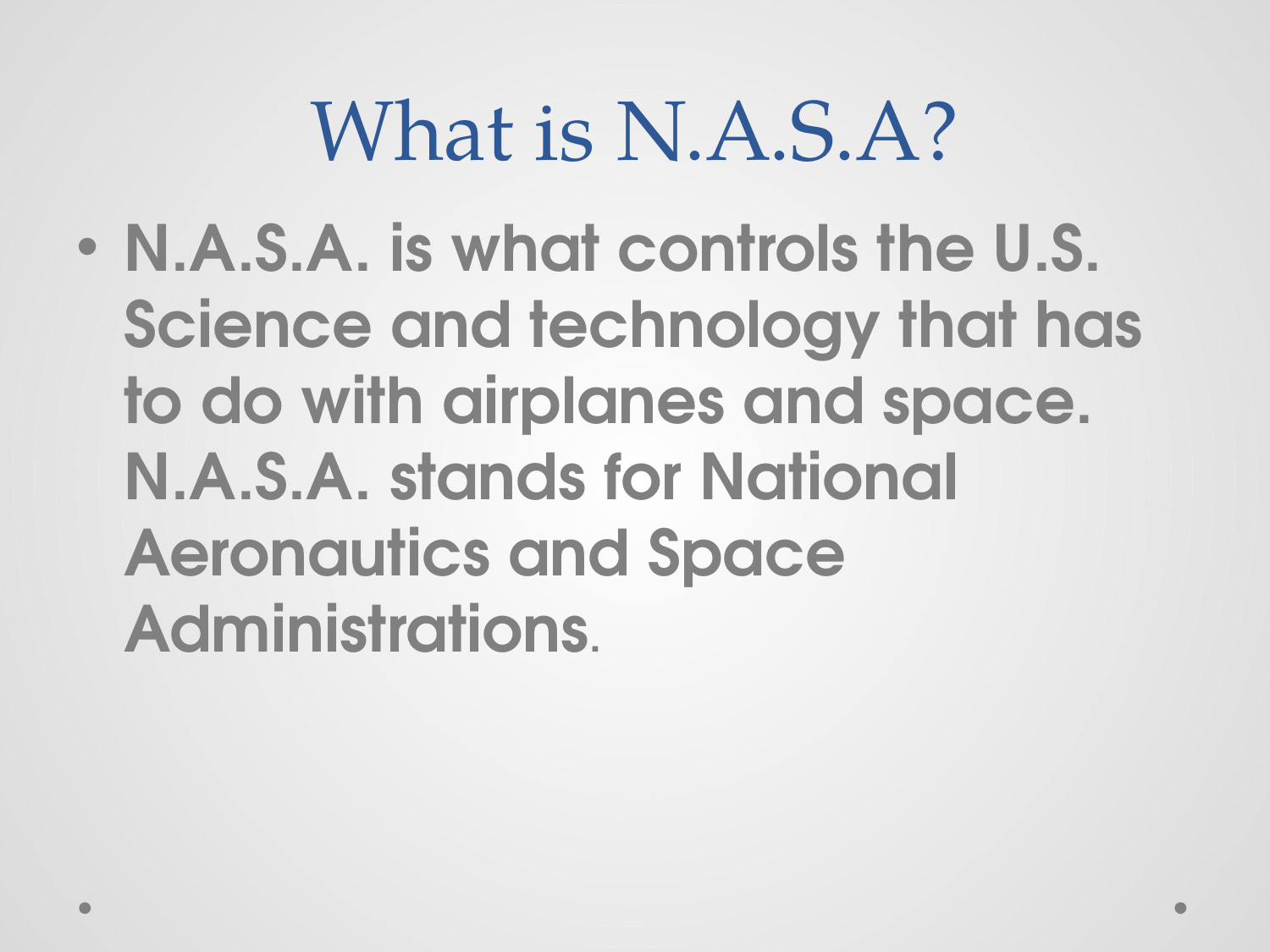

N.A.S.A. is what controls the U.S. Science and technology that has to do with airplanes and space. N.A.S.A. stands for National Aeronautics and Space Administrations.
# What is N.A.S.A?